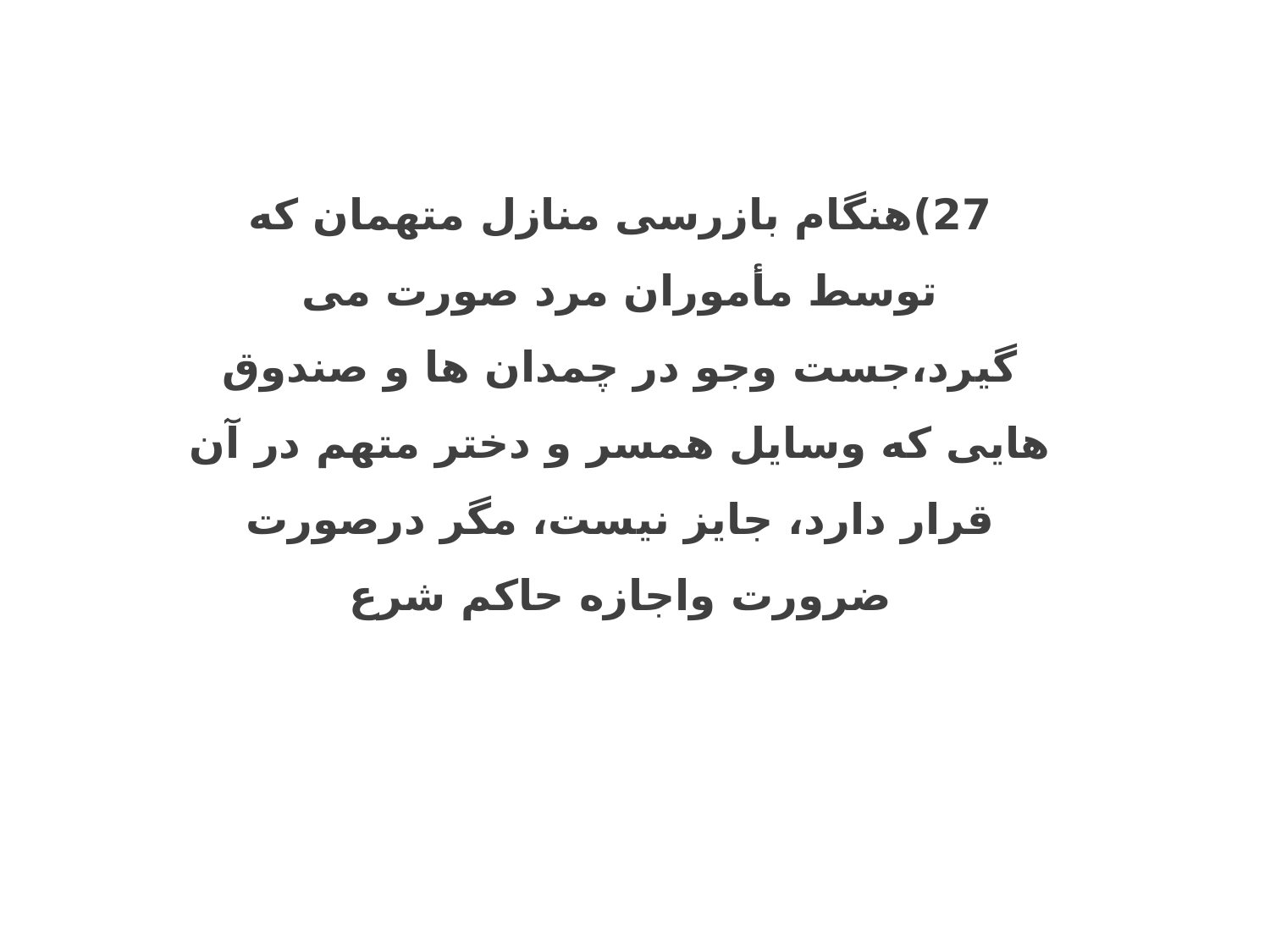

27)هنگام بازرسی منازل متهمان که توسط مأموران مرد صورت می گیرد،جست وجو در چمدان ها و صندوق هایی که وسایل همسر و دختر متهم در آن قرار دارد، جایز نیست، مگر درصورت ضرورت واجازه حاکم شرع